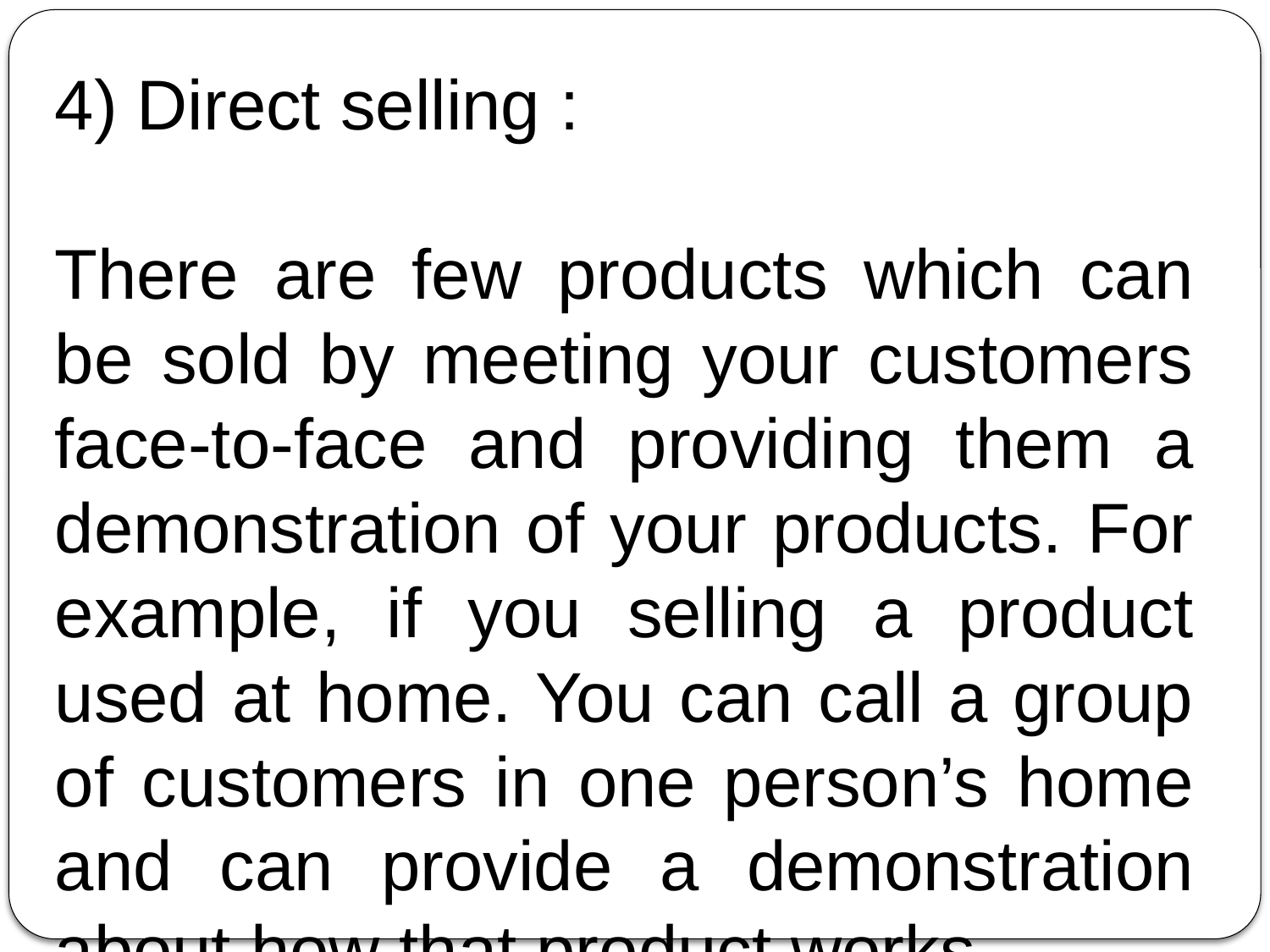

4) Direct selling :

There are few products which can be sold by meeting your customers face-to-face and providing them a demonstration of your products. For example, if you selling a product used at home. You can call a group of customers in one person’s home and can provide a demonstration about how that product works.